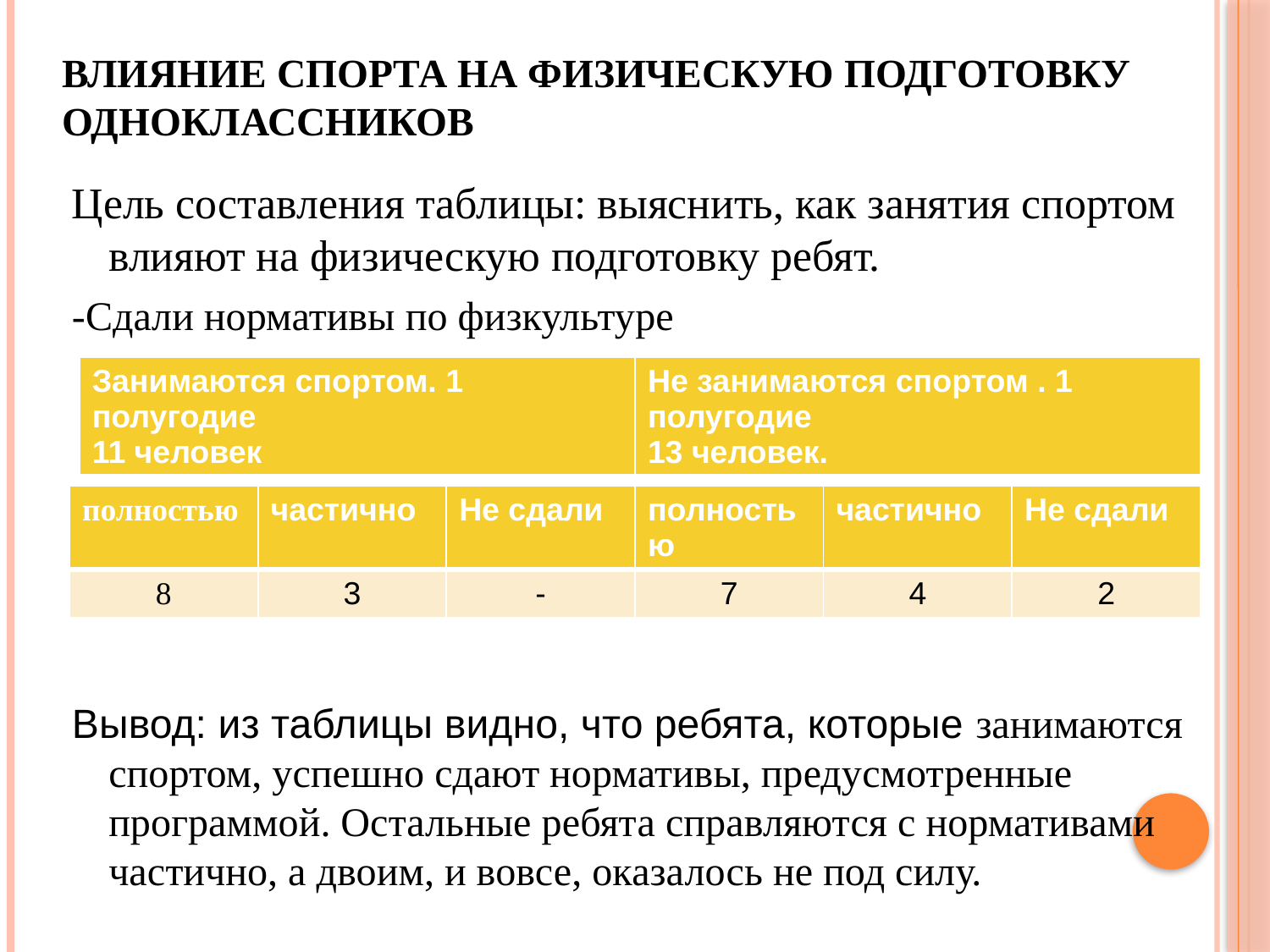

# Влияние спорта на физическую подготовку одноклассников
Цель составления таблицы: выяснить, как занятия спортом влияют на физическую подготовку ребят.
-Сдали нормативы по физкультуре

Вывод: из таблицы видно, что ребята, которые занимаются спортом, успешно сдают нормативы, предусмотренные программой. Остальные ребята справляются с нормативами частично, а двоим, и вовсе, оказалось не под силу.

| Занимаются спортом. 1 полугодие 11 человек | Не занимаются спортом . 1 полугодие 13 человек. |
| --- | --- |
| полностью | частично | Не сдали | полностью | частично | Не сдали |
| --- | --- | --- | --- | --- | --- |
| 8 | 3 | - | 7 | 4 | 2 |